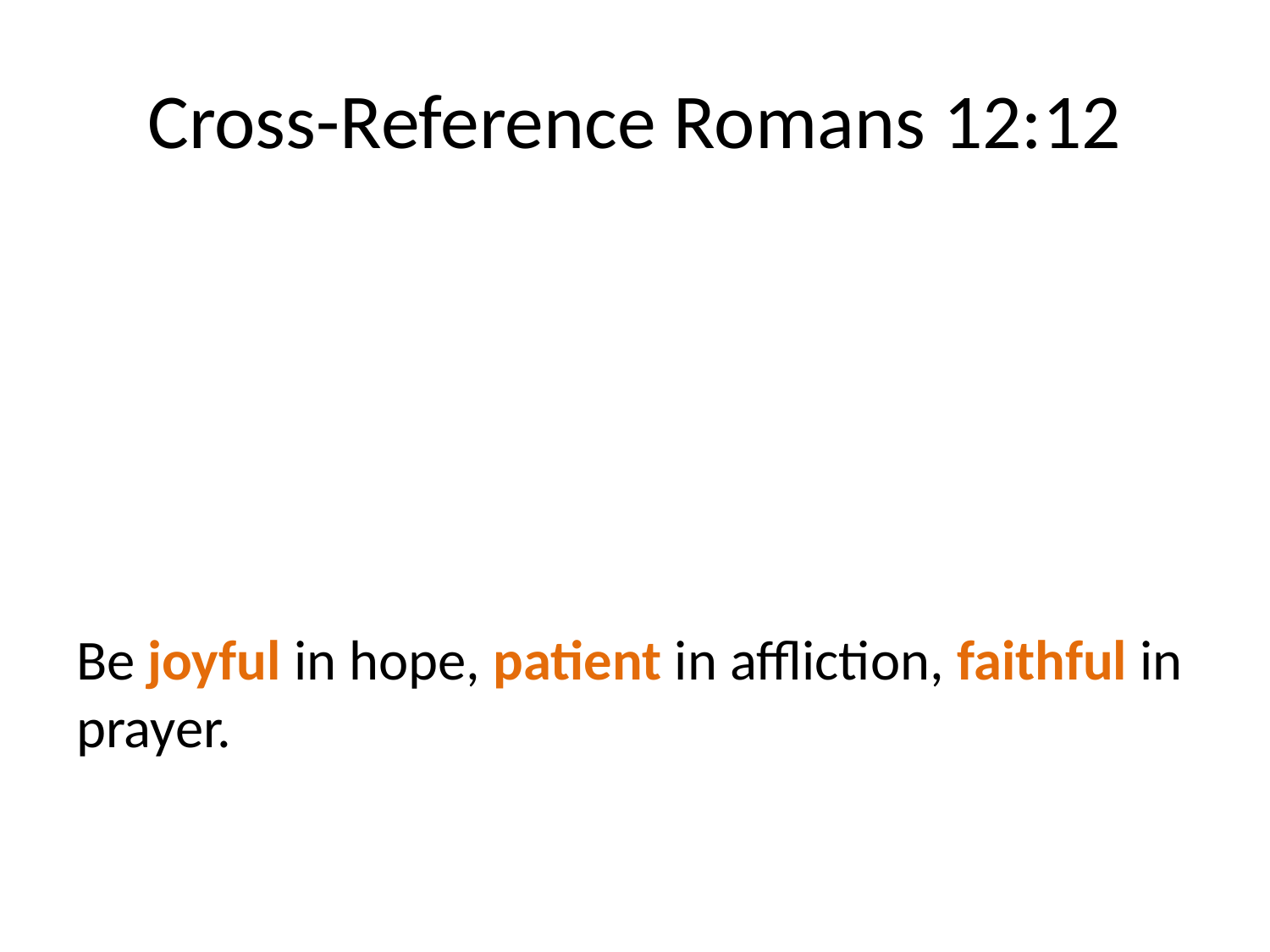

# Cross-Reference Romans 12:12

Be joyful in hope, patient in affliction, faithful in prayer.